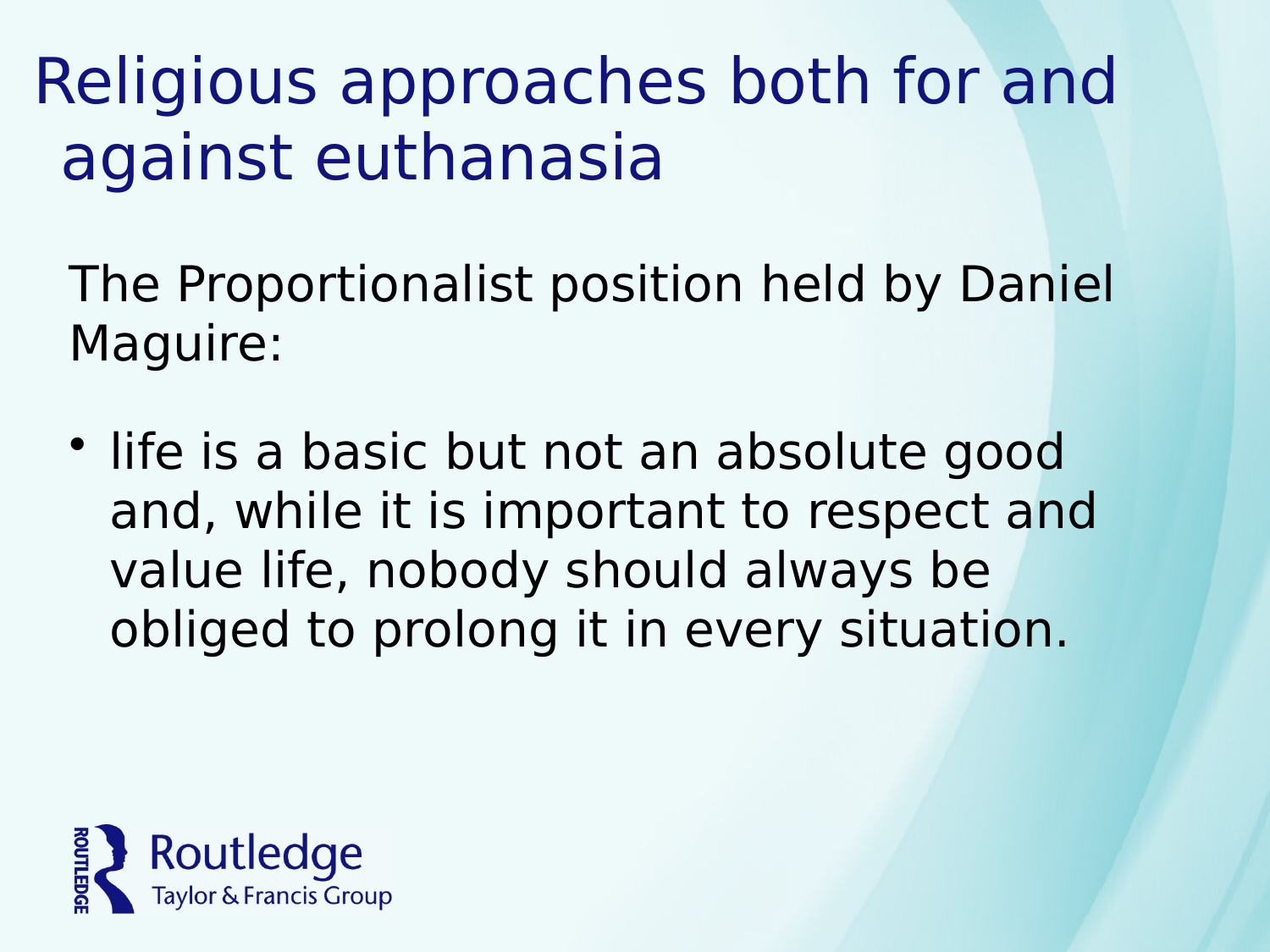

# Religious approaches both for and against euthanasia
The Proportionalist position held by Daniel Maguire:

life is a basic but not an absolute good and, while it is important to respect and value life, nobody should always be obliged to prolong it in every situation.